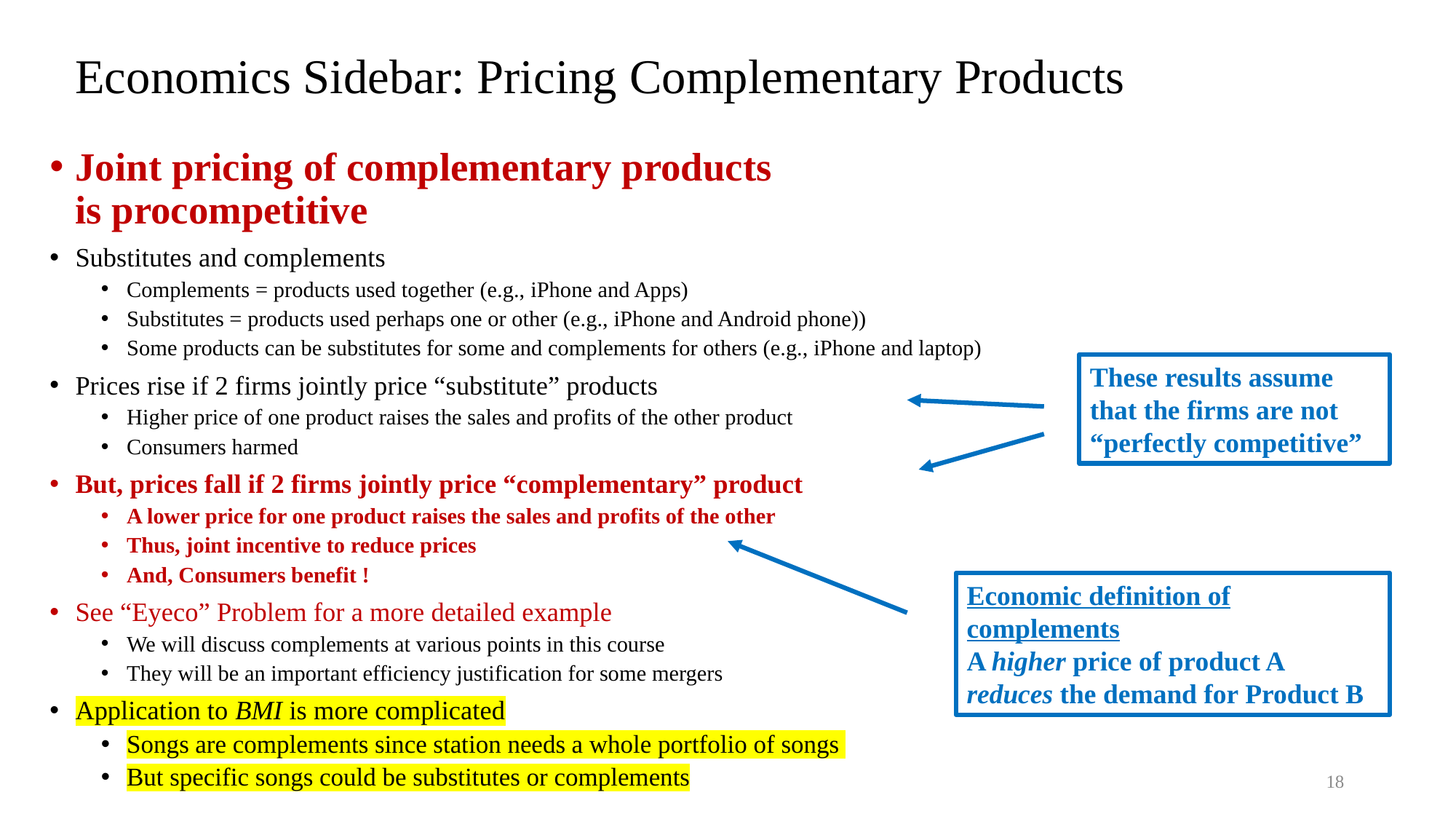

# Economics Sidebar: Pricing Complementary Products
Joint pricing of complementary products
is procompetitive
Substitutes and complements
Complements = products used together (e.g., iPhone and Apps)
Substitutes = products used perhaps one or other (e.g., iPhone and Android phone))
Some products can be substitutes for some and complements for others (e.g., iPhone and laptop)
Prices rise if 2 firms jointly price “substitute” products
Higher price of one product raises the sales and profits of the other product
Consumers harmed
But, prices fall if 2 firms jointly price “complementary” product
A lower price for one product raises the sales and profits of the other
Thus, joint incentive to reduce prices
And, Consumers benefit !
See “Eyeco” Problem for a more detailed example
We will discuss complements at various points in this course
They will be an important efficiency justification for some mergers
Application to BMI is more complicated
Songs are complements since station needs a whole portfolio of songs
But specific songs could be substitutes or complements
These results assume that the firms are not
“perfectly competitive”
Economic definition of complements
A higher price of product A
reduces the demand for Product B
18